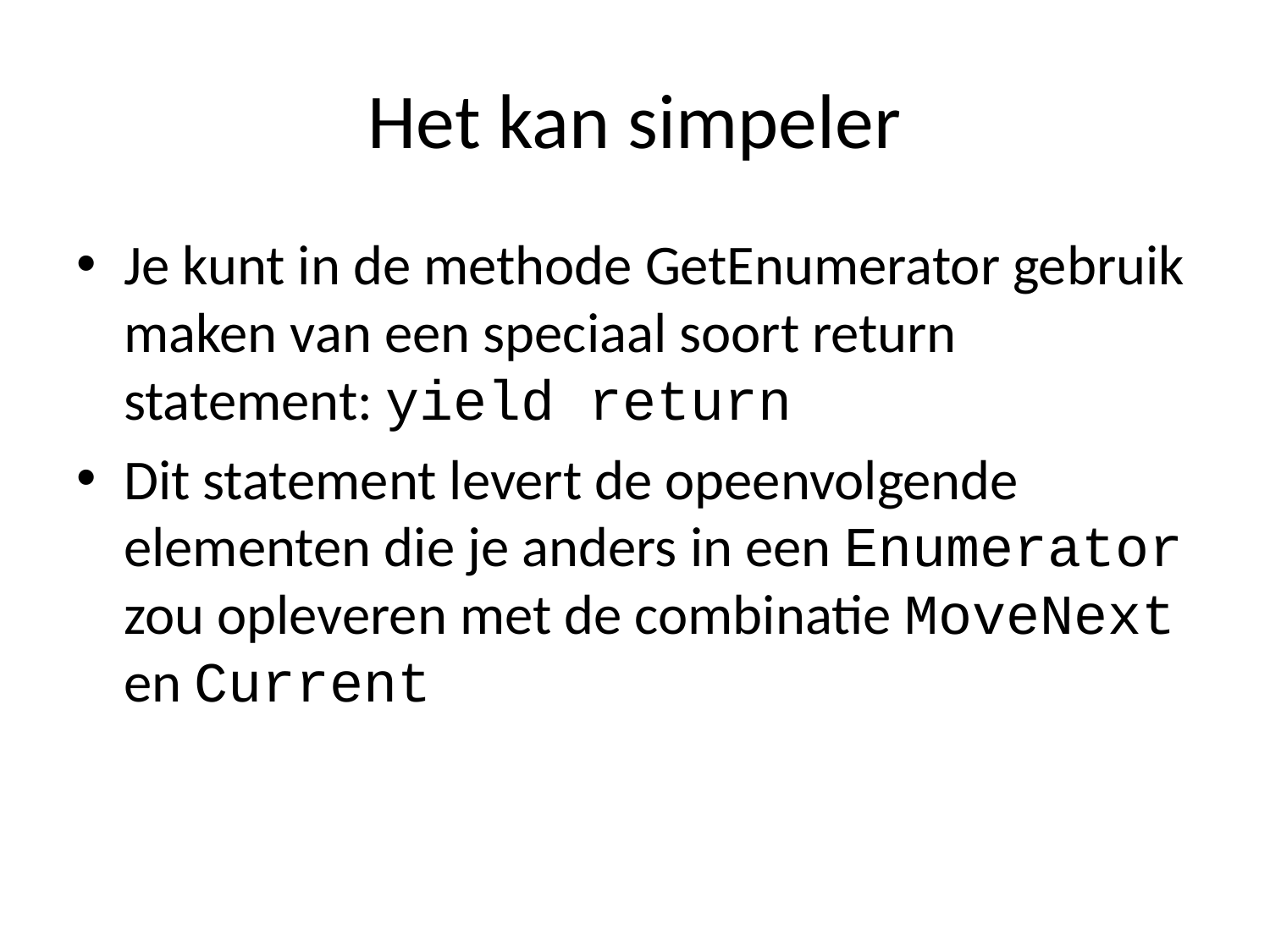

# Het kan simpeler
Je kunt in de methode GetEnumerator gebruik maken van een speciaal soort return statement: yield return
Dit statement levert de opeenvolgende elementen die je anders in een Enumerator zou opleveren met de combinatie MoveNext en Current